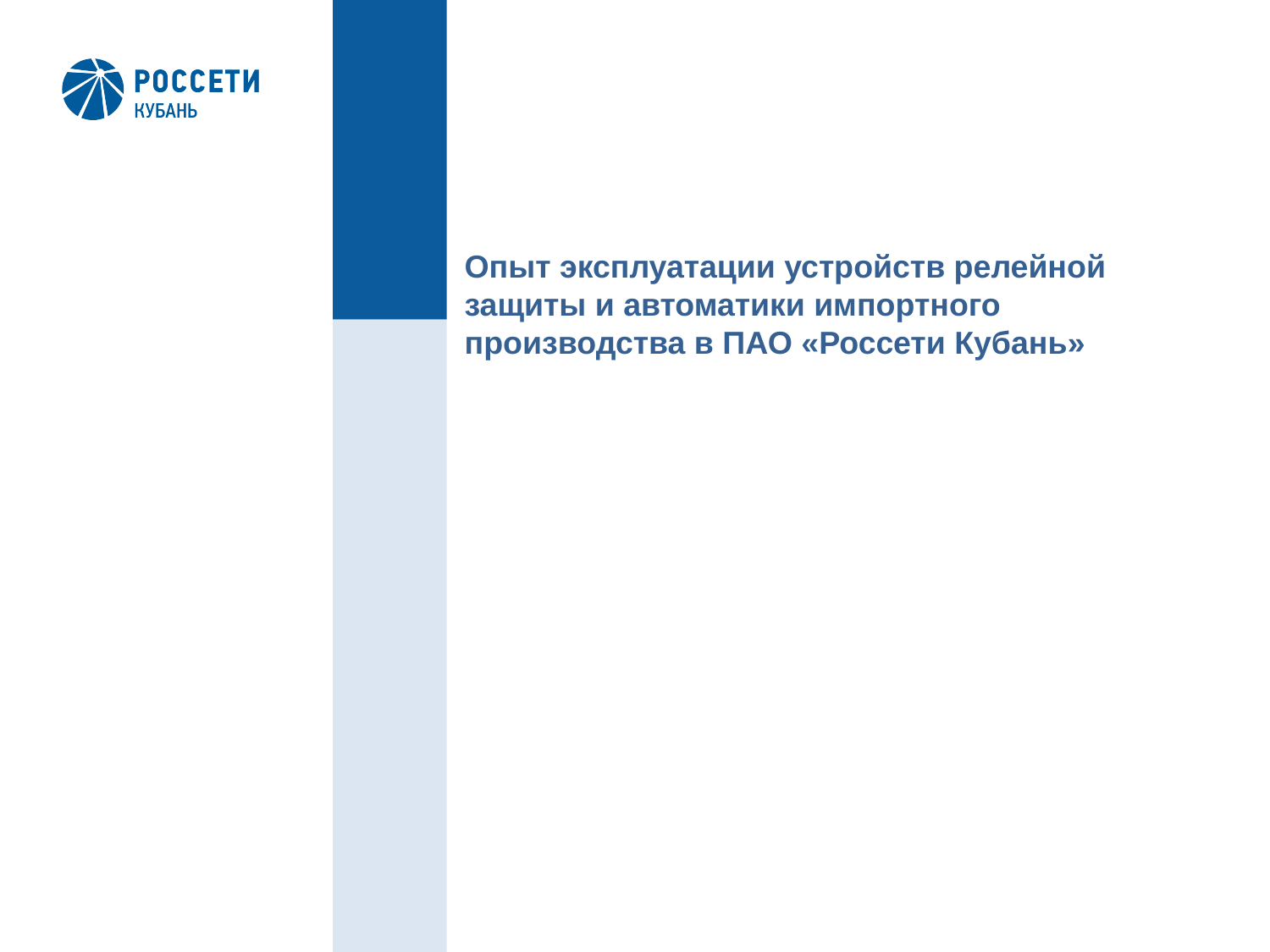

Опыт эксплуатации устройств релейной защиты и автоматики импортного производства в ПАО «Россети Кубань»